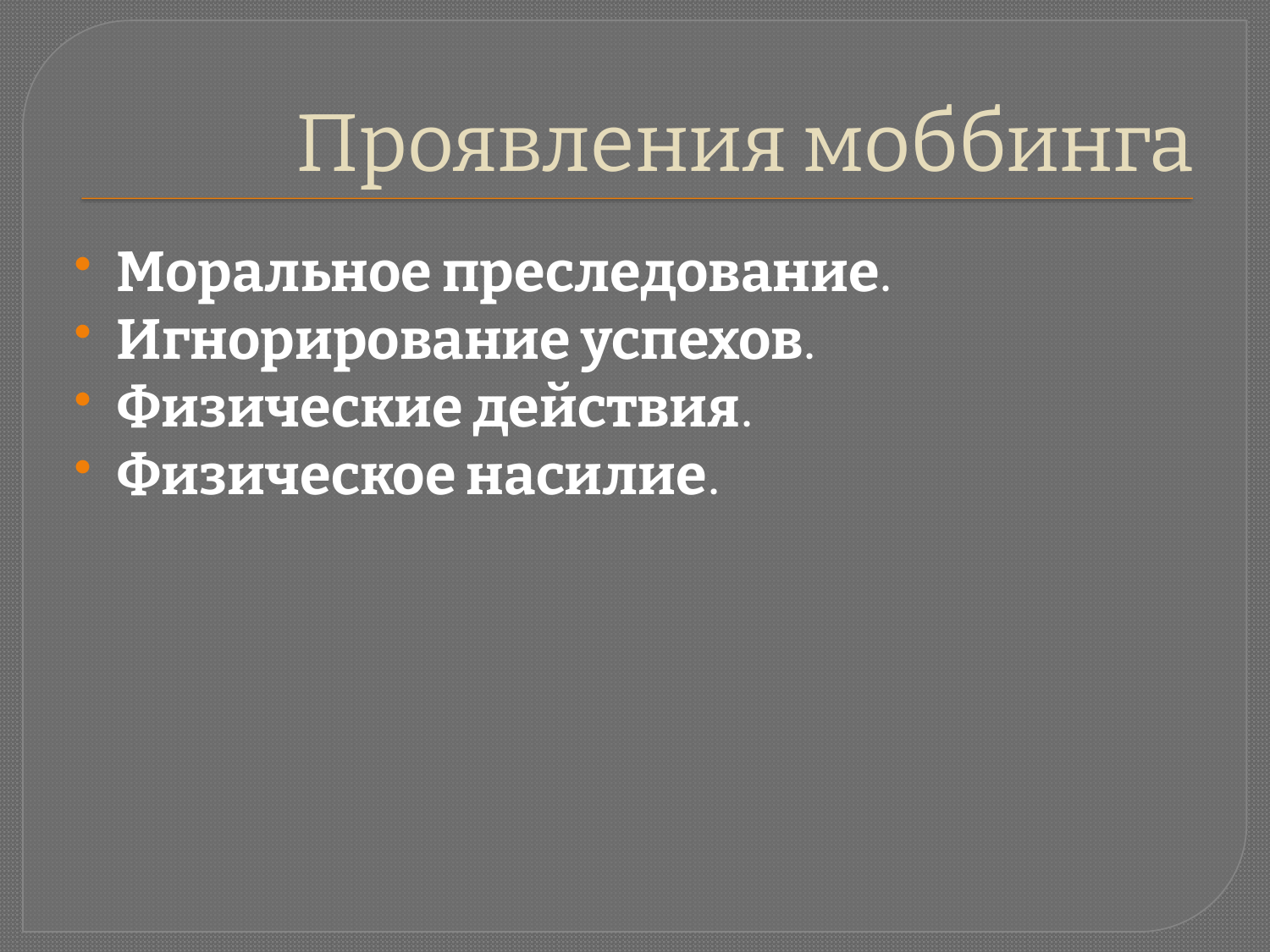

# Проявления моббинга
Моральное преследование.
Игнорирование успехов.
Физические действия.
Физическое насилие.